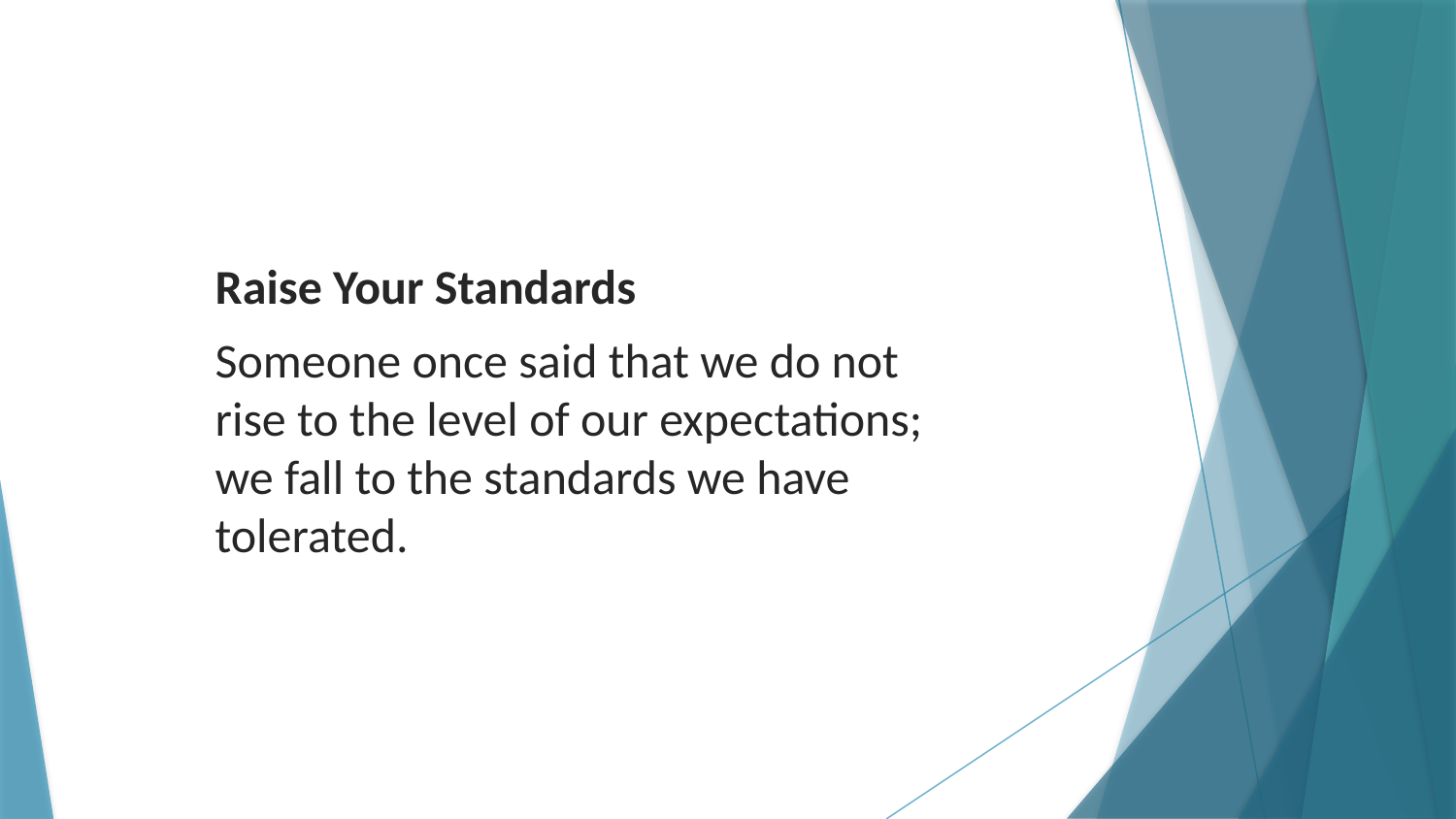

Raise Your Standards
Someone once said that we do not rise to the level of our expectations; we fall to the standards we have tolerated.